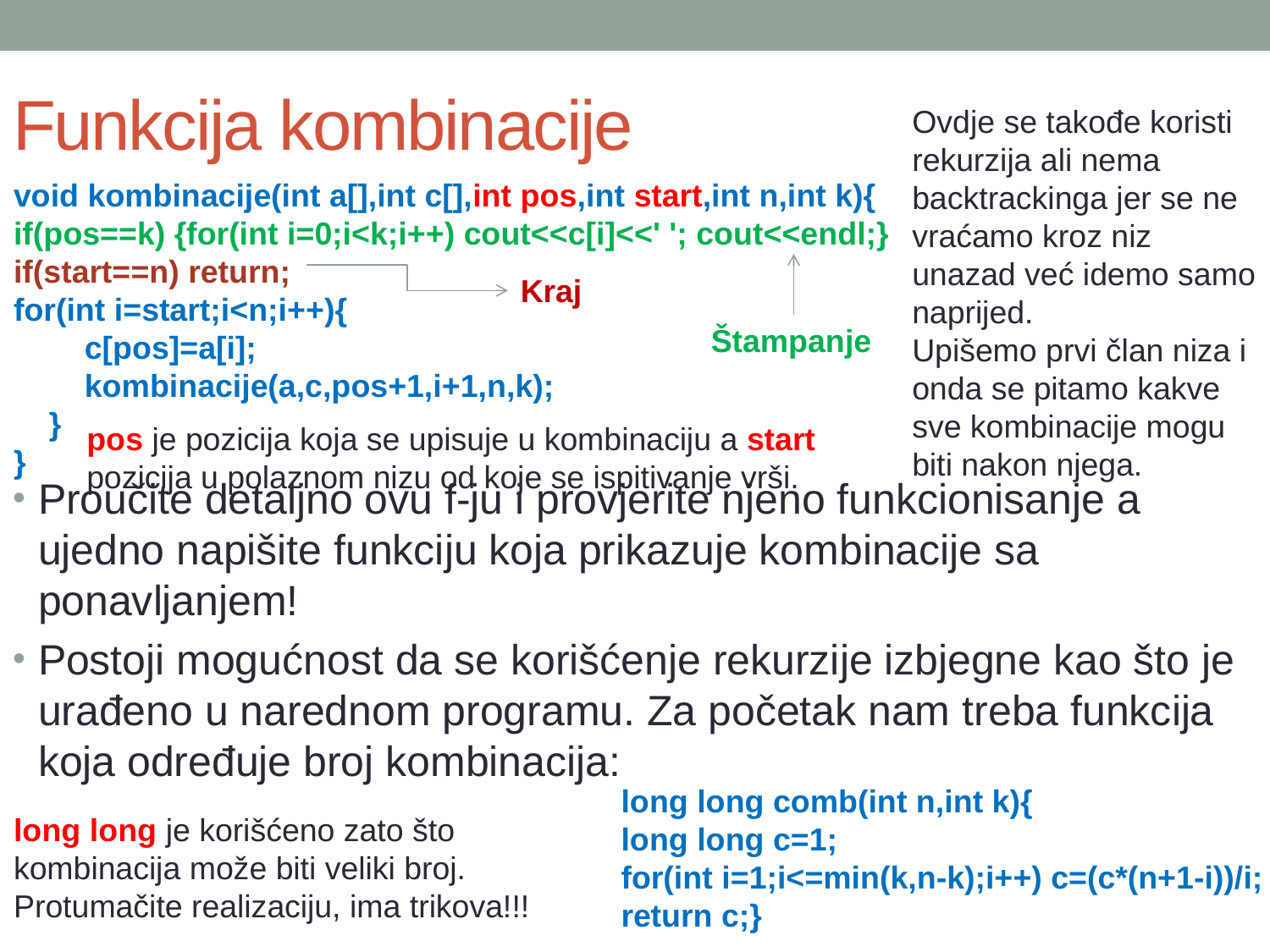

# Funkcija kombinacije
Ovdje se takođe koristi rekurzija ali nema backtrackinga jer se ne vraćamo kroz niz unazad već idemo samo naprijed.
Upišemo prvi član niza i onda se pitamo kakve sve kombinacije mogu biti nakon njega.

Proučite detaljno ovu f-ju i provjerite njeno funkcionisanje a ujedno napišite funkciju koja prikazuje kombinacije sa ponavljanjem!
Postoji mogućnost da se korišćenje rekurzije izbjegne kao što je urađeno u narednom programu. Za početak nam treba funkcija koja određuje broj kombinacija:

void kombinacije(int a[],int c[],int pos,int start,int n,int k){
if(pos==k) {for(int i=0;i<k;i++) cout<<c[i]<<' '; cout<<endl;}
if(start==n) return;
for(int i=start;i<n;i++){
        c[pos]=a[i];
        kombinacije(a,c,pos+1,i+1,n,k);
    }
}
Kraj
Štampanje
pos je pozicija koja se upisuje u kombinaciju a start pozicija u polaznom nizu od koje se ispitivanje vrši.
long long comb(int n,int k){
long long c=1;
for(int i=1;i<=min(k,n-k);i++) c=(c*(n+1-i))/i;
return c;}
long long je korišćeno zato što kombinacija može biti veliki broj.
Protumačite realizaciju, ima trikova!!!